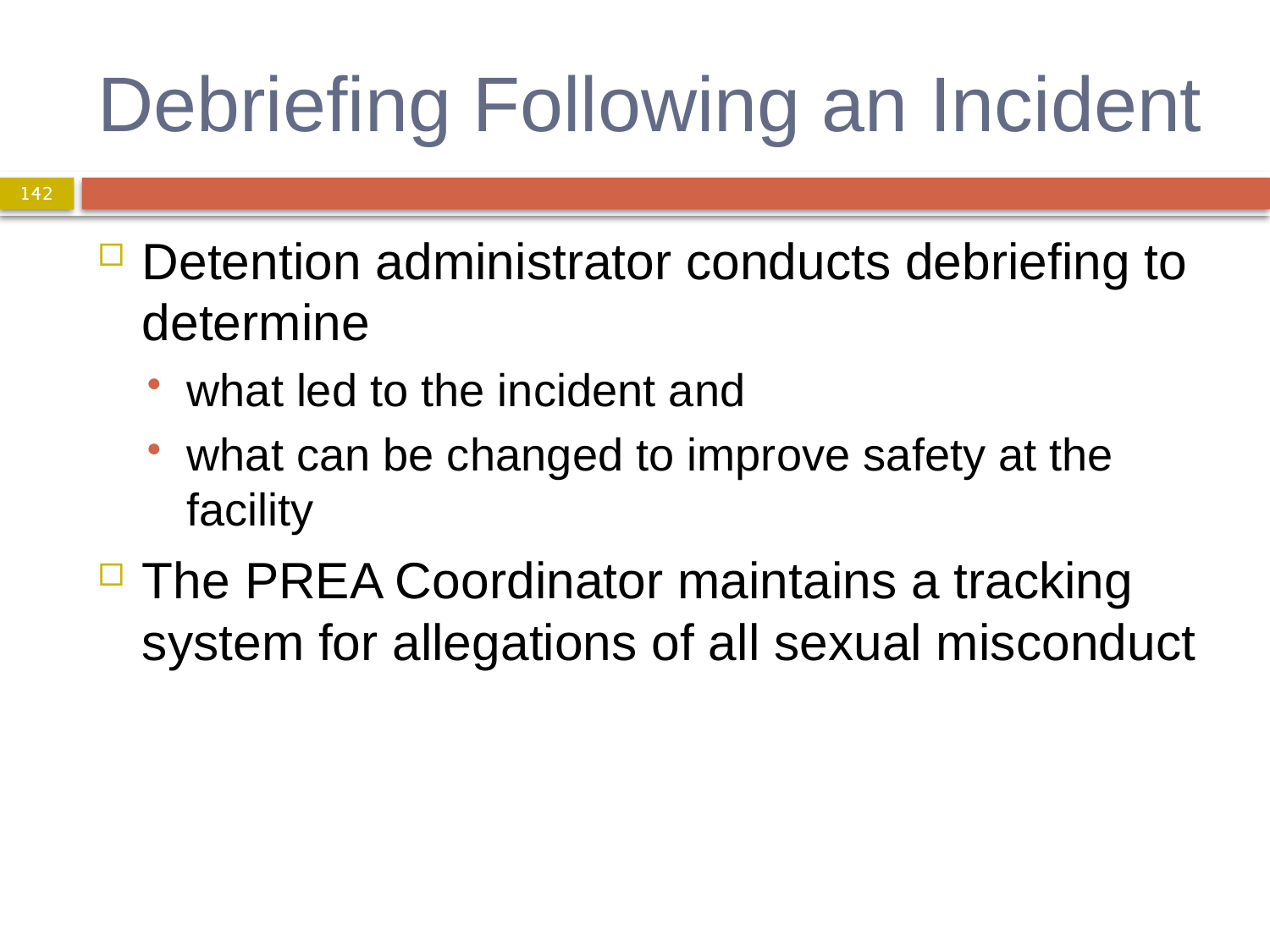

# Debriefing Following an Incident
142
Detention administrator conducts debriefing to determine
what led to the incident and
what can be changed to improve safety at the facility
The PREA Coordinator maintains a tracking system for allegations of all sexual misconduct